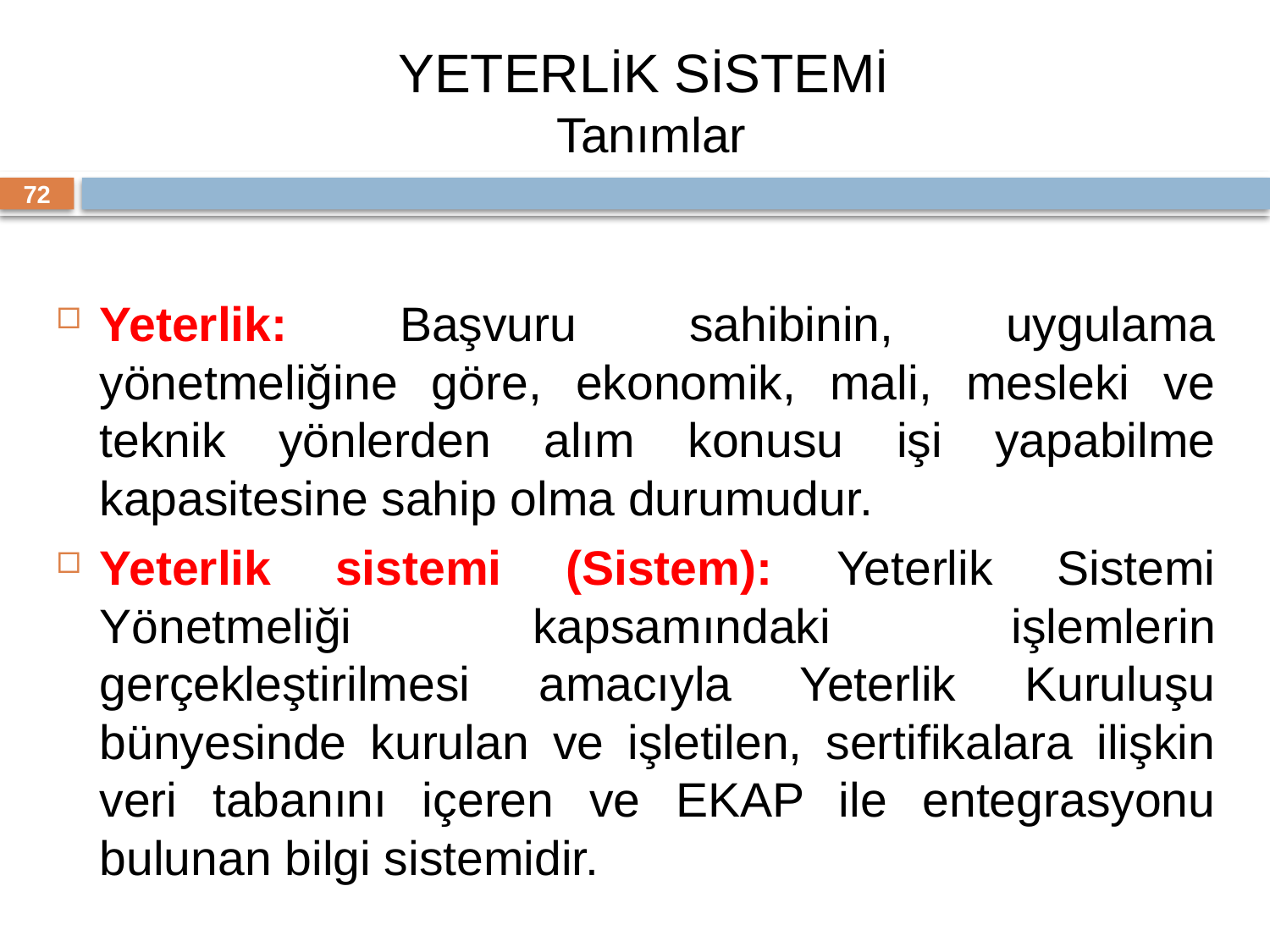

# YETERLİK SİSTEMİ Tanımlar
72
Yeterlik: Başvuru sahibinin, uygulama yönetmeliğine göre, ekonomik, mali, mesleki ve teknik yönlerden alım konusu işi yapabilme kapasitesine sahip olma durumudur.
Yeterlik sistemi (Sistem): Yeterlik Sistemi Yönetmeliği kapsamındaki işlemlerin gerçekleştirilmesi amacıyla Yeterlik Kuruluşu bünyesinde kurulan ve işletilen, sertifikalara ilişkin veri tabanını içeren ve EKAP ile entegrasyonu bulunan bilgi sistemidir.